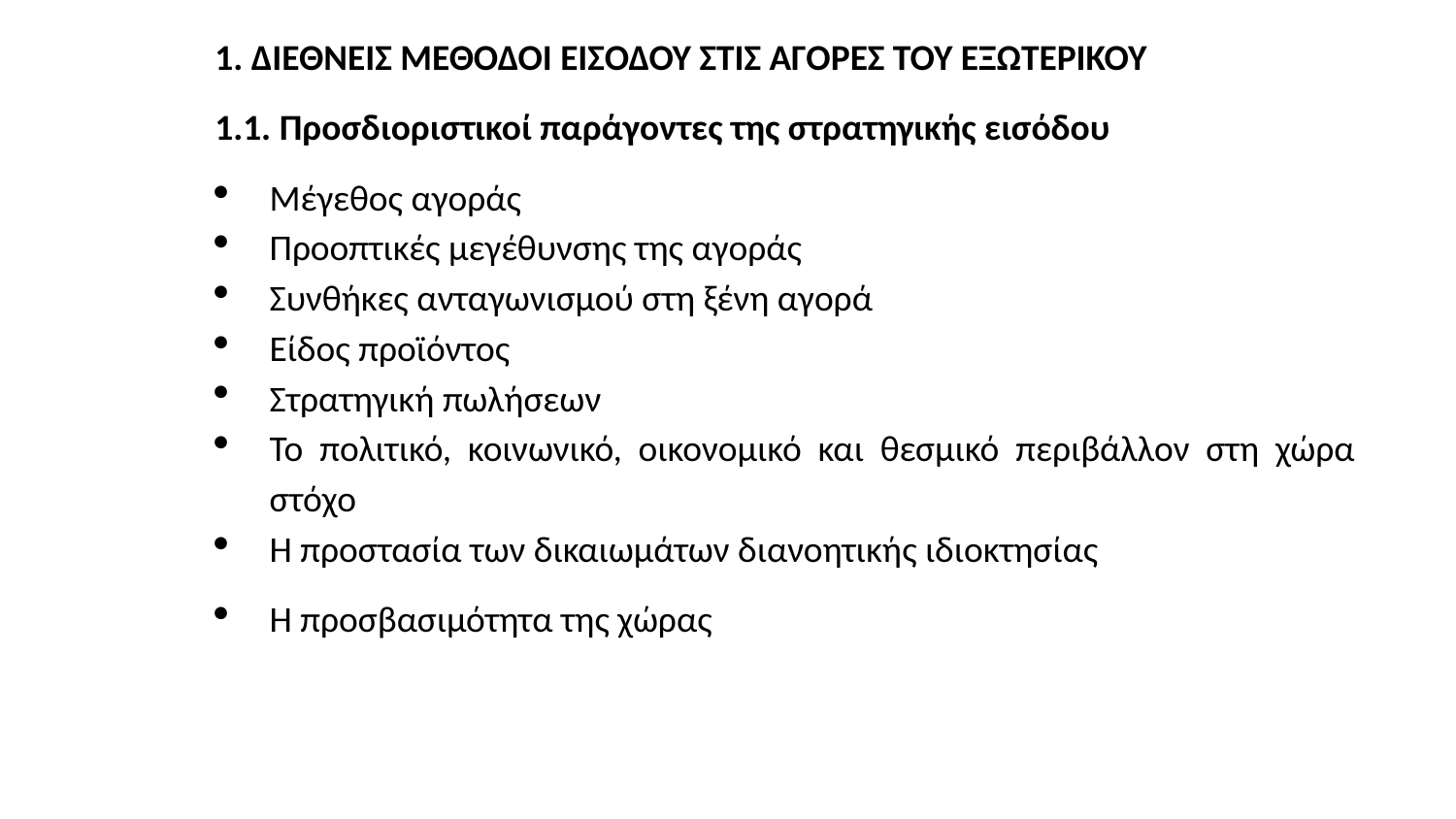

1. ΔΙΕΘΝΕΙΣ ΜΕΘΟΔΟΙ ΕΙΣΟΔΟΥ ΣΤΙΣ ΑΓΟΡΕΣ ΤΟΥ ΕΞΩΤΕΡΙΚΟΥ
1.1. Προσδιοριστικοί παράγοντες της στρατηγικής εισόδου
Μέγεθος αγοράς
Προοπτικές μεγέθυνσης της αγοράς
Συνθήκες ανταγωνισμού στη ξένη αγορά
Είδος προϊόντος
Στρατηγική πωλήσεων
Το πολιτικό, κοινωνικό, οικονομικό και θεσμικό περιβάλλον στη χώρα στόχο
Η προστασία των δικαιωμάτων διανοητικής ιδιοκτησίας
Η προσβασιμότητα της χώρας